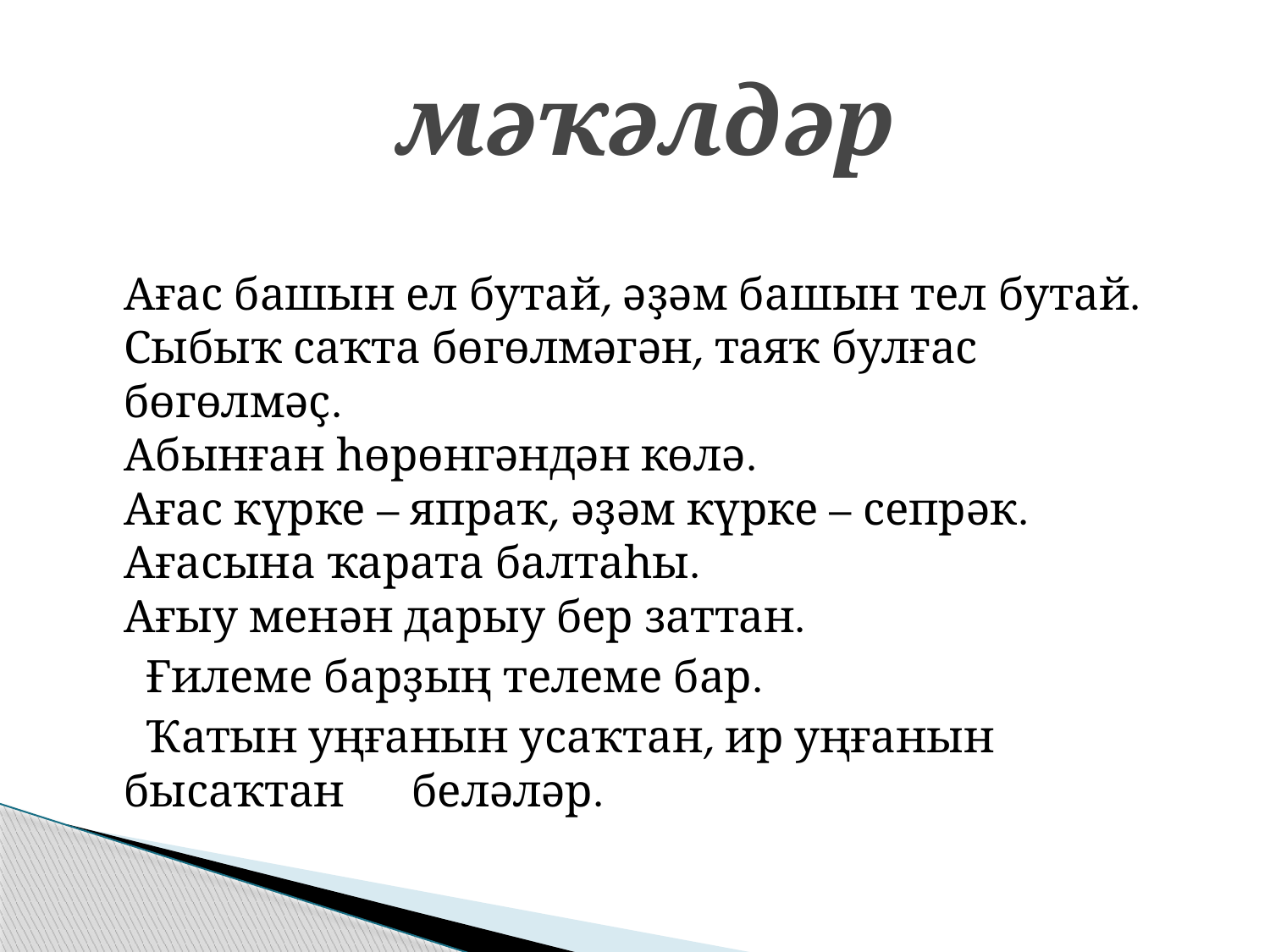

# мәҡәлдәр
Ағас башын ел бутай, әҙәм башын тел бутай.
Сыбыҡ саҡта бөгөлмәгән, таяҡ булғас бөгөлмәҫ.
Абынған һөрөнгәндән көлә.
Ағас күрке – япраҡ, әҙәм күрке – сепрәк.
Ағасына ҡарата балтаһы.
Ағыу менән дарыу бер заттан.
     Ғилеме барҙың телеме бар.
     Ҡатын уңғанын усаҡтан, ир уңғанын бысаҡтан      беләләр.